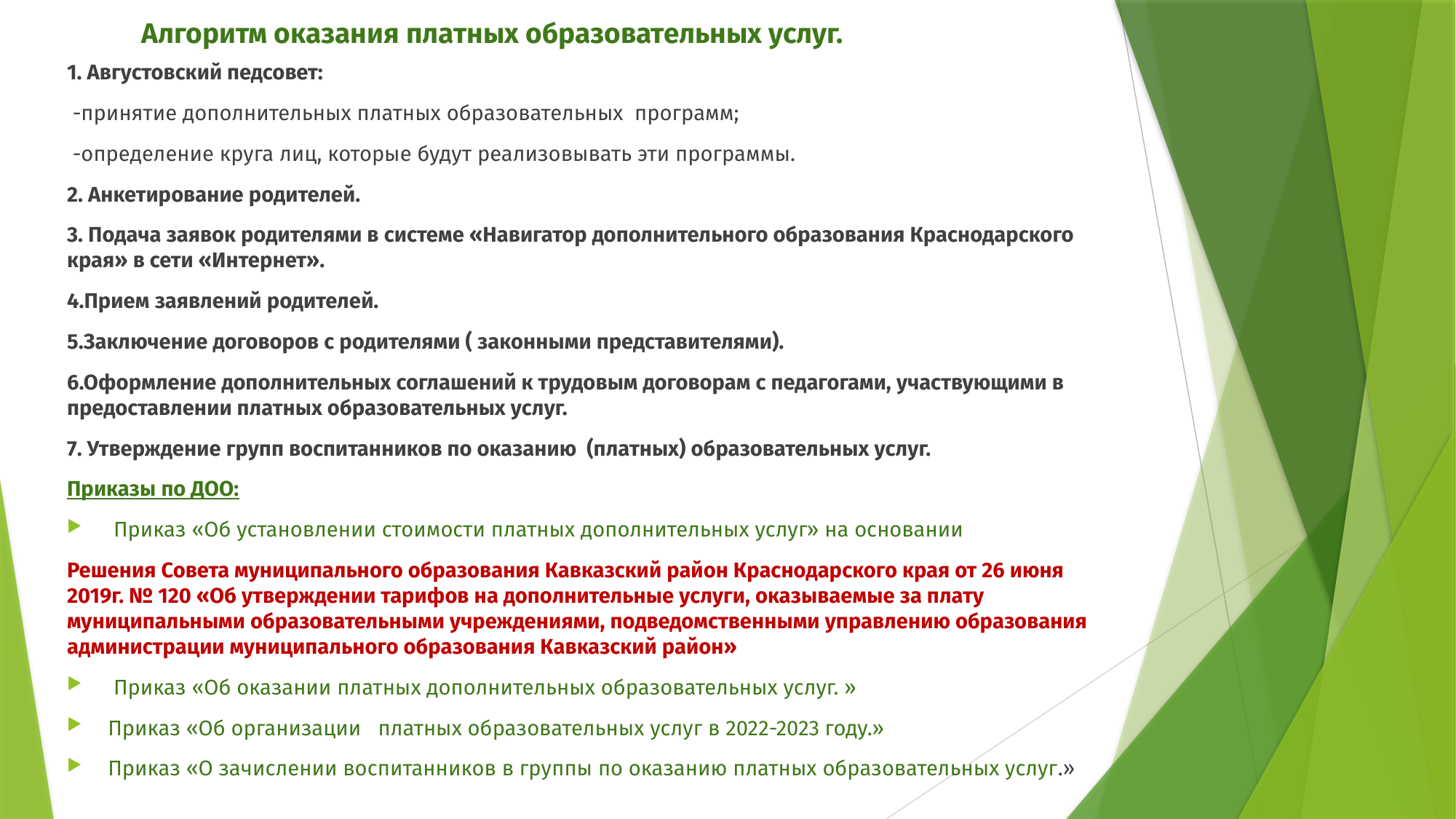

# Алгоритм оказания платных образовательных услуг.
1. Августовский педсовет:
 -принятие дополнительных платных образовательных  программ;
 -определение круга лиц, которые будут реализовывать эти программы.
2. Анкетирование родителей.
3. Подача заявок родителями в системе «Навигатор дополнительного образования Краснодарского края» в сети «Интернет».
4.Прием заявлений родителей.
5.Заключение договоров с родителями ( законными представителями).
6.Оформление дополнительных соглашений к трудовым договорам с педагогами, участвующими в предоставлении платных образовательных услуг.
7. Утверждение групп воспитанников по оказанию  (платных) образовательных услуг.
Приказы по ДОО:
 Приказ «Об установлении стоимости платных дополнительных услуг» на основании
Решения Совета муниципального образования Кавказский район Краснодарского края от 26 июня 2019г. № 120 «Об утверждении тарифов на дополнительные услуги, оказываемые за плату муниципальными образовательными учреждениями, подведомственными управлению образования администрации муниципального образования Кавказский район»
 Приказ «Об оказании платных дополнительных образовательных услуг. »
Приказ «Об организации   платных образовательных услуг в 2022-2023 году.»
Приказ «О зачислении воспитанников в группы по оказанию платных образовательных услуг.»